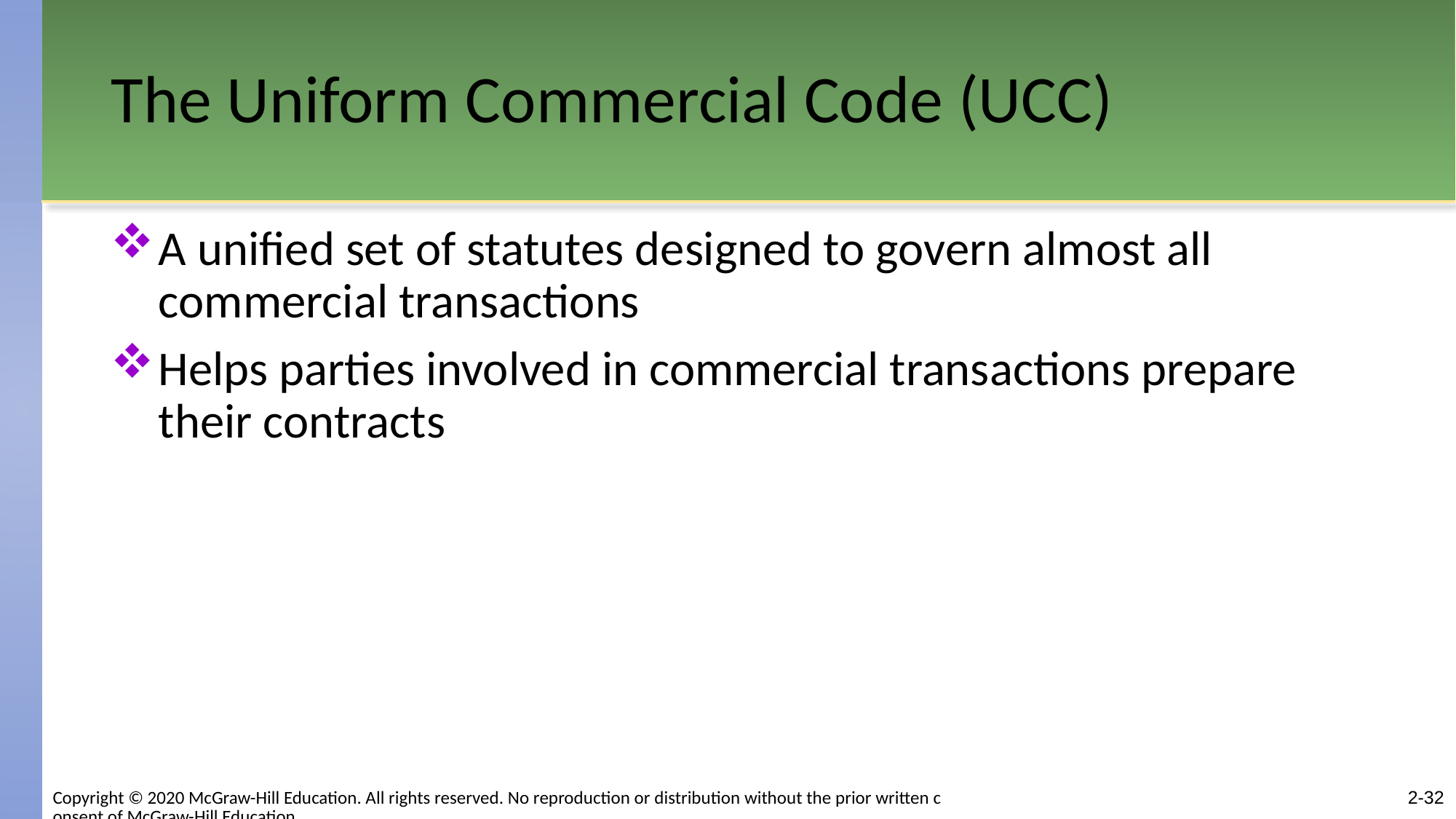

# The Uniform Commercial Code (UCC)
A unified set of statutes designed to govern almost all commercial transactions
Helps parties involved in commercial transactions prepare their contracts

2-32
Copyright © 2020 McGraw-Hill Education. All rights reserved. No reproduction or distribution without the prior written consent of McGraw-Hill Education.